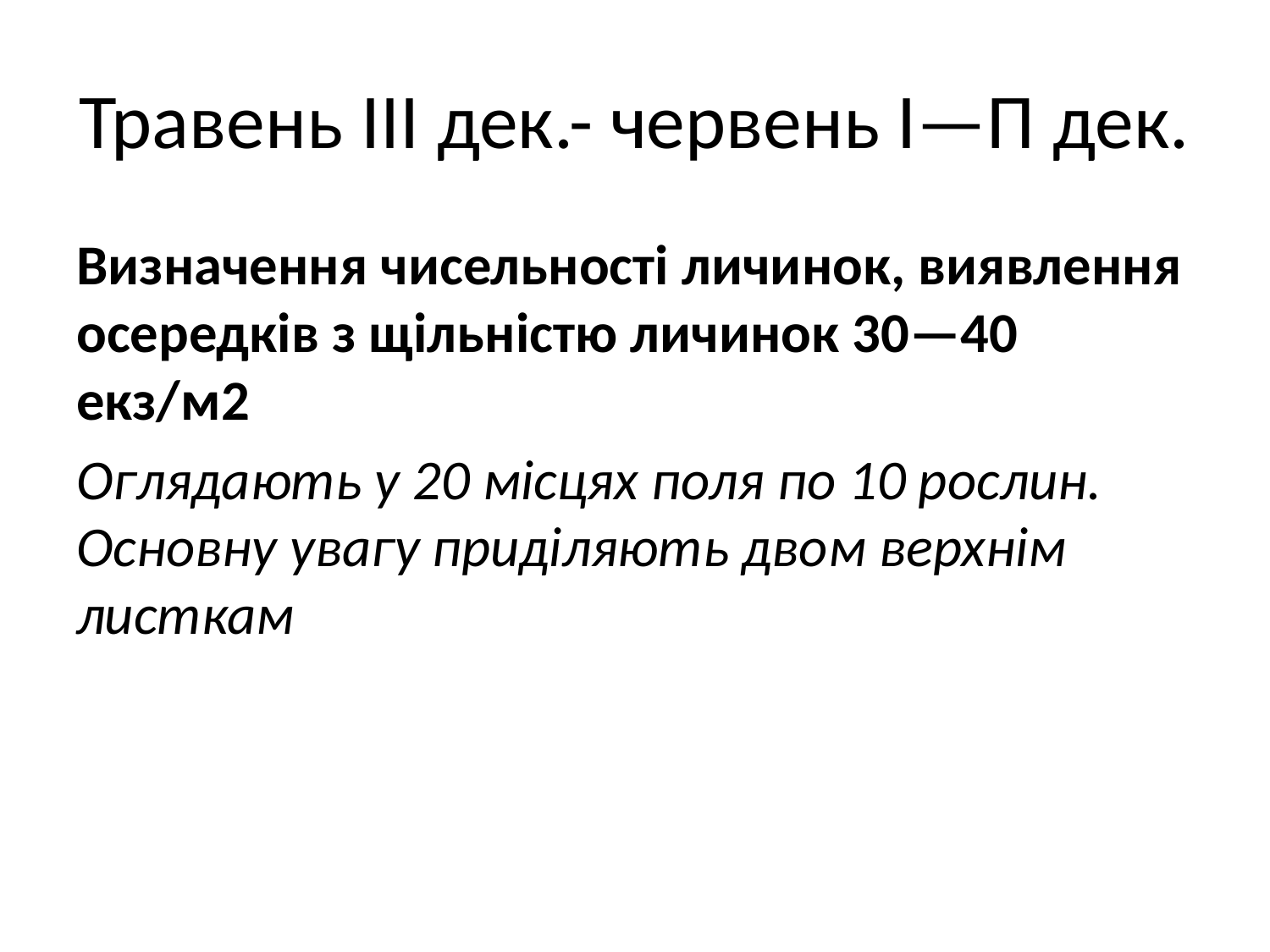

# Травень III дек.- червень І—П дек.
Визначення чисельності личинок, виявлення осередків з щільністю личинок 30—40 екз/м2
Оглядають у 20 місцях поля по 10 рослин. Основну увагу приділяють двом верхнім листкам